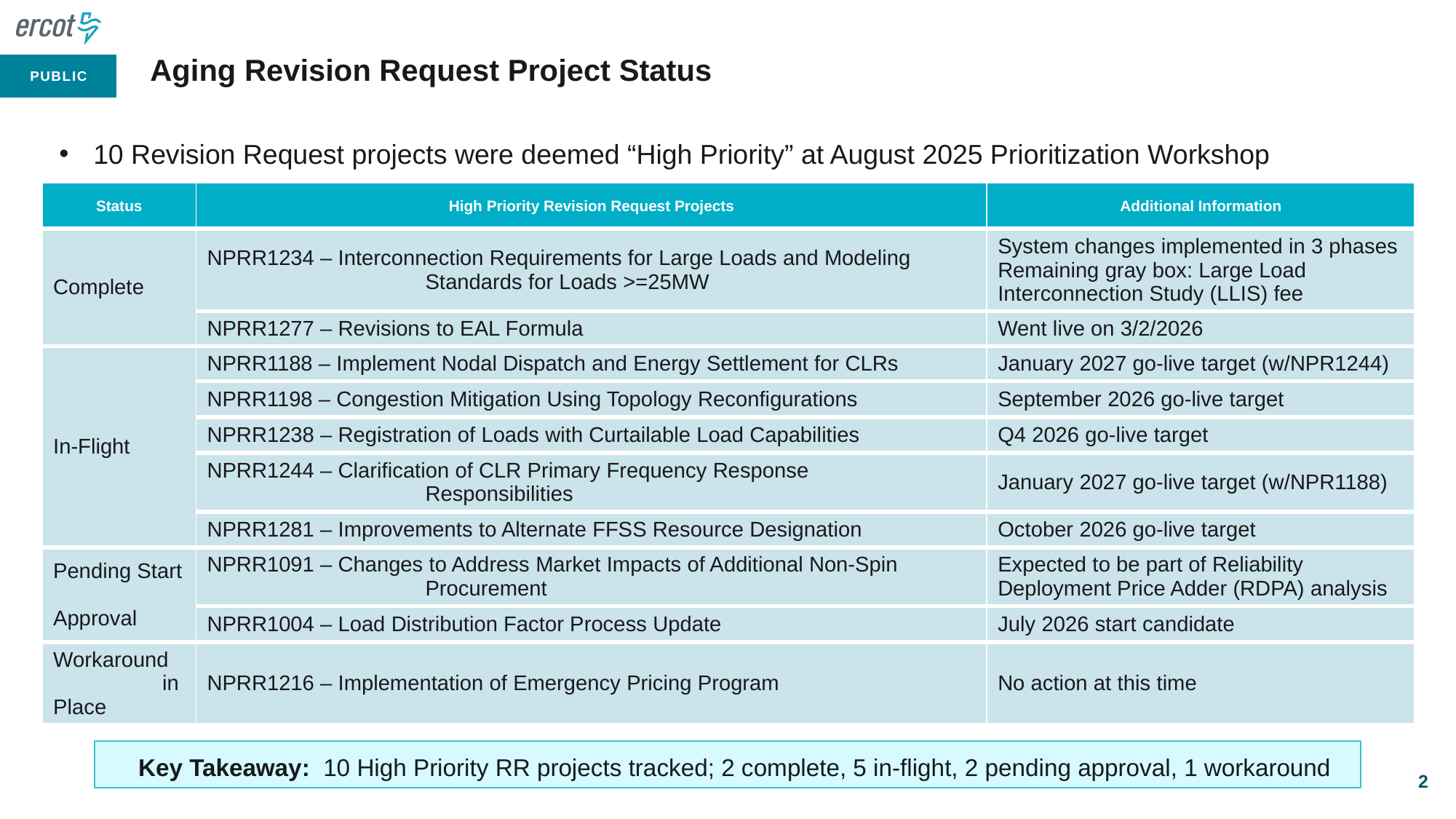

# Aging Revision Request Project Status
10 Revision Request projects were deemed “High Priority” at August 2025 Prioritization Workshop
| Status | High Priority Revision Request Projects | Additional Information |
| --- | --- | --- |
| Complete | NPRR1234 – Interconnection Requirements for Large Loads and Modeling Standards for Loads >=25MW | System changes implemented in 3 phases Remaining gray box: Large Load Interconnection Study (LLIS) fee |
|  | NPRR1277 – Revisions to EAL Formula | Went live on 3/2/2026 |
| In-Flight | NPRR1188 – Implement Nodal Dispatch and Energy Settlement for CLRs | January 2027 go-live target (w/NPR1244) |
|  | NPRR1198 – Congestion Mitigation Using Topology Reconfigurations | September 2026 go-live target |
|  | NPRR1238 – Registration of Loads with Curtailable Load Capabilities | Q4 2026 go-live target |
|  | NPRR1244 – Clarification of CLR Primary Frequency Response Responsibilities | January 2027 go-live target (w/NPR1188) |
|  | NPRR1281 – Improvements to Alternate FFSS Resource Designation | October 2026 go-live target |
| Pending Start Approval | NPRR1091 – Changes to Address Market Impacts of Additional Non-Spin Procurement | Expected to be part of Reliability Deployment Price Adder (RDPA) analysis |
|  | NPRR1004 – Load Distribution Factor Process Update | July 2026 start candidate |
| Workaround in Place | NPRR1216 – Implementation of Emergency Pricing Program | No action at this time |
Key Takeaway:  10 High Priority RR projects tracked; 2 complete, 5 in-flight, 2 pending approval, 1 workaround
2